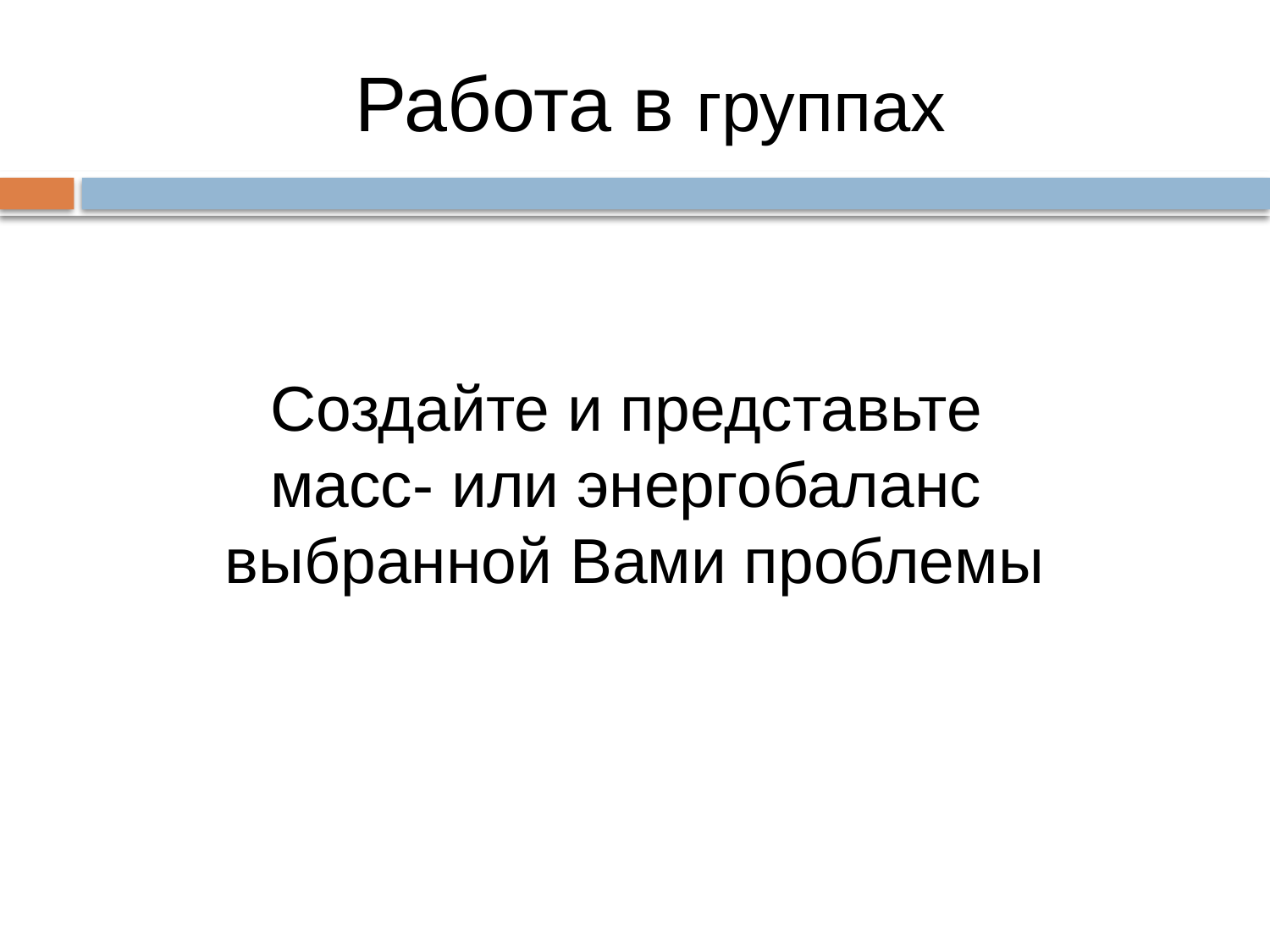

# Работа в группах
Создайте и представьте
масс- или энергобаланс
выбранной Вами проблемы